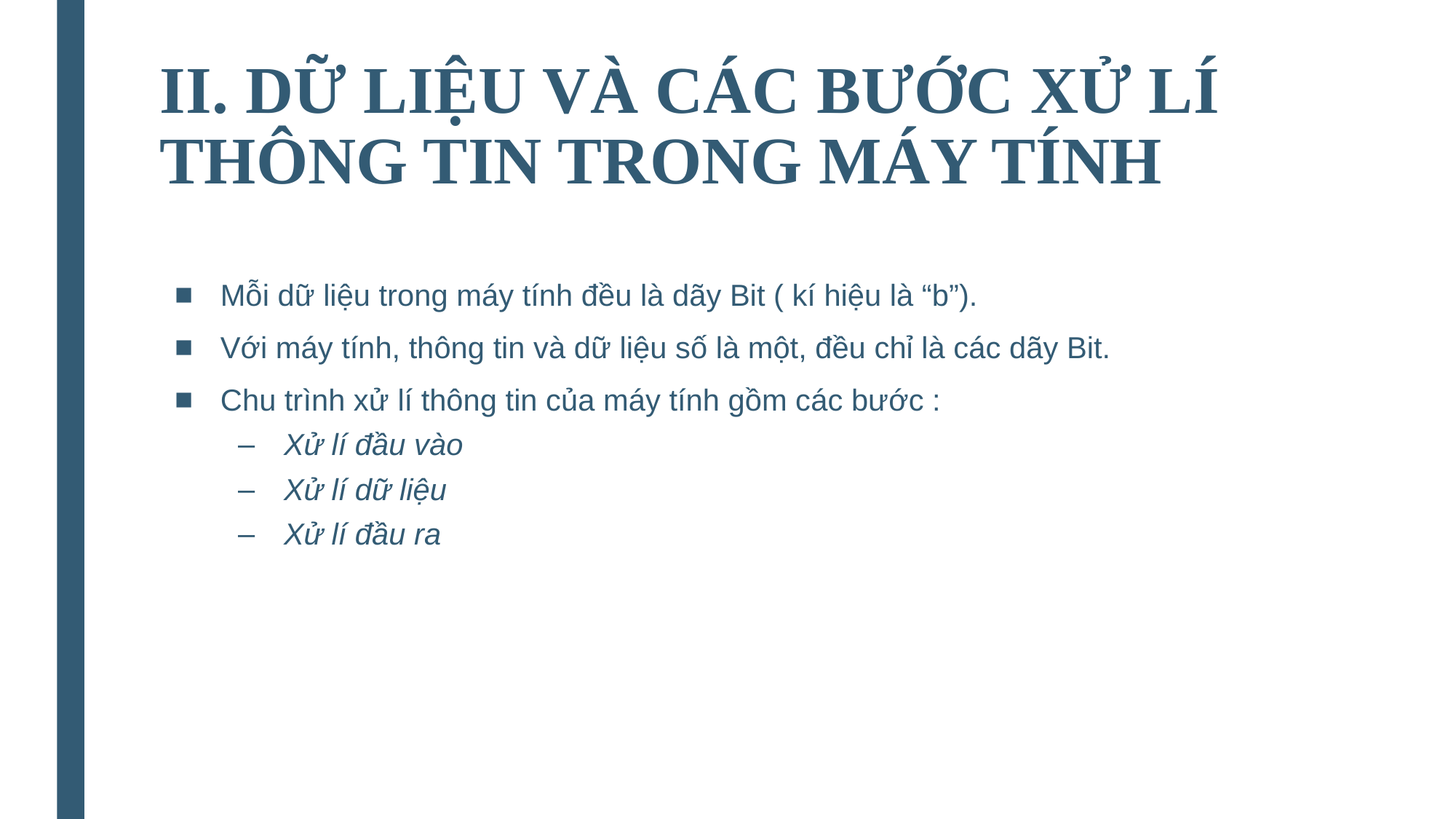

II. DỮ LIỆU VÀ CÁC BƯỚC XỬ LÍ THÔNG TIN TRONG MÁY TÍNH
Mỗi dữ liệu trong máy tính đều là dãy Bit ( kí hiệu là “b”).
Với máy tính, thông tin và dữ liệu số là một, đều chỉ là các dãy Bit.
Chu trình xử lí thông tin của máy tính gồm các bước :
Xử lí đầu vào
Xử lí dữ liệu
Xử lí đầu ra